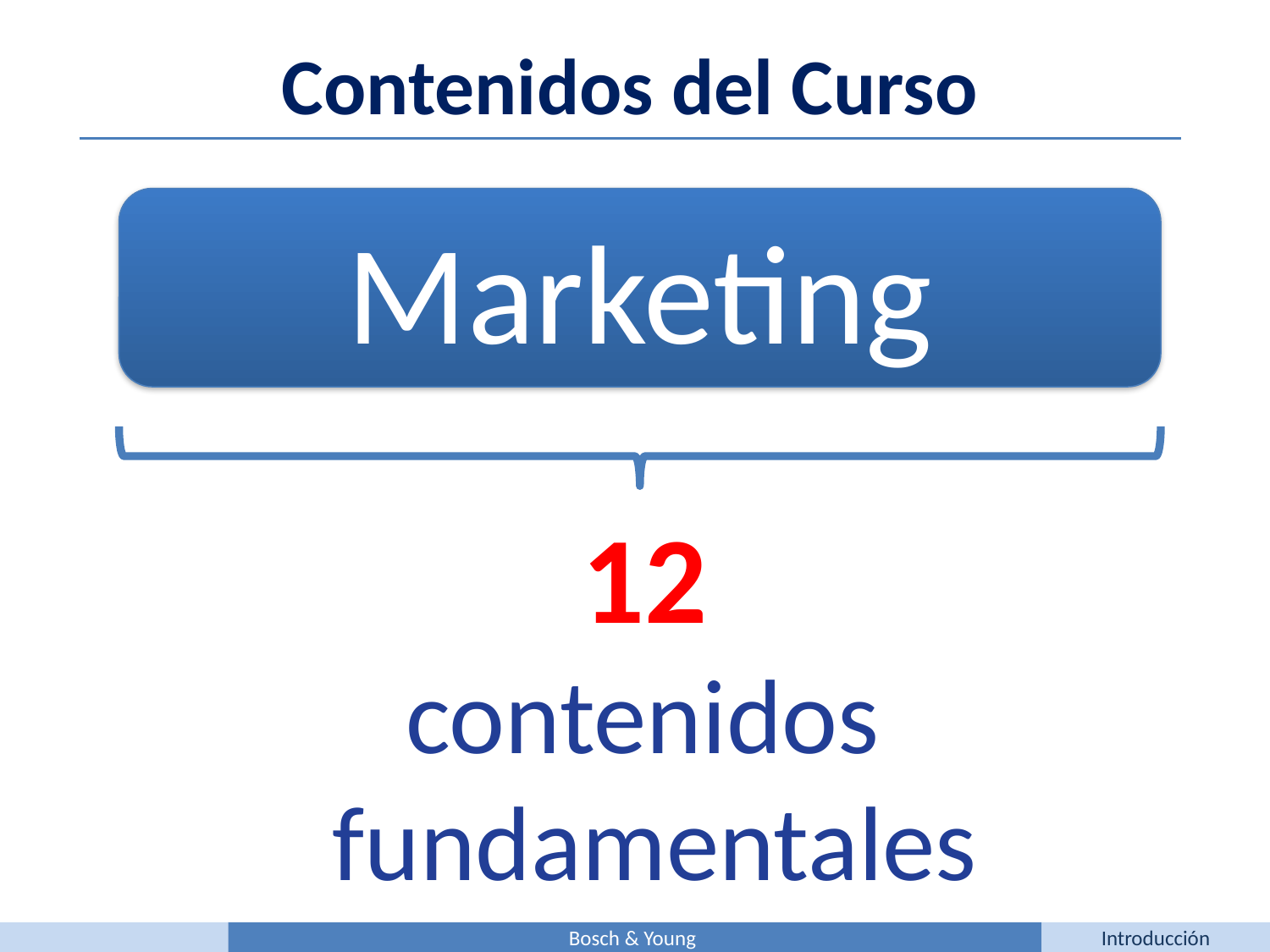

Contenidos del Curso
Marketing
12
contenidos
fundamentales

Bosch & Young
Introducción